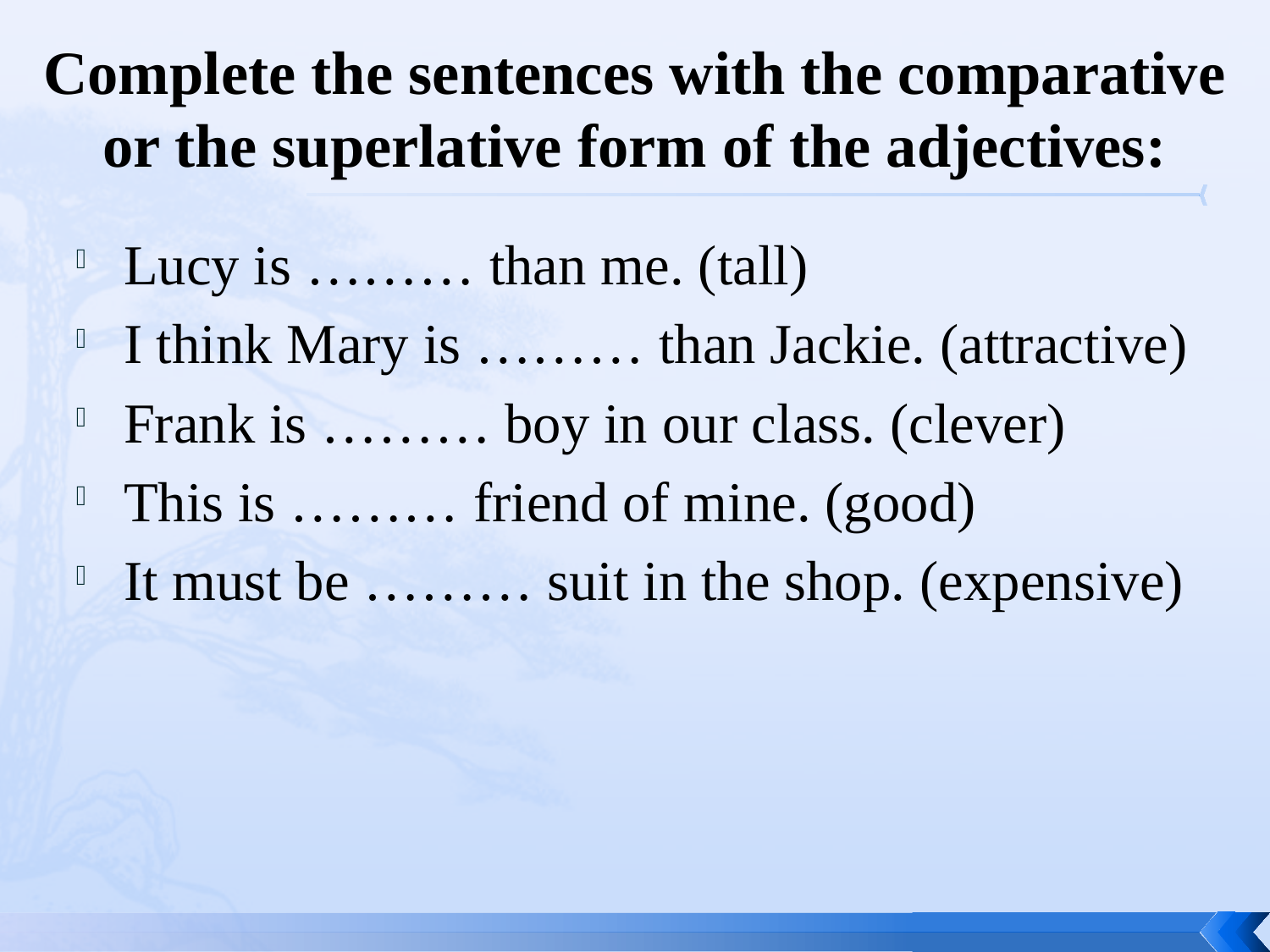

# Complete the sentences with the comparative or the superlative form of the adjectives:
Lucy is ……… than me. (tall)
I think Mary is ……… than Jackie. (attractive)
Frank is ……… boy in our class. (clever)
This is ……… friend of mine. (good)
It must be ……… suit in the shop. (expensive)